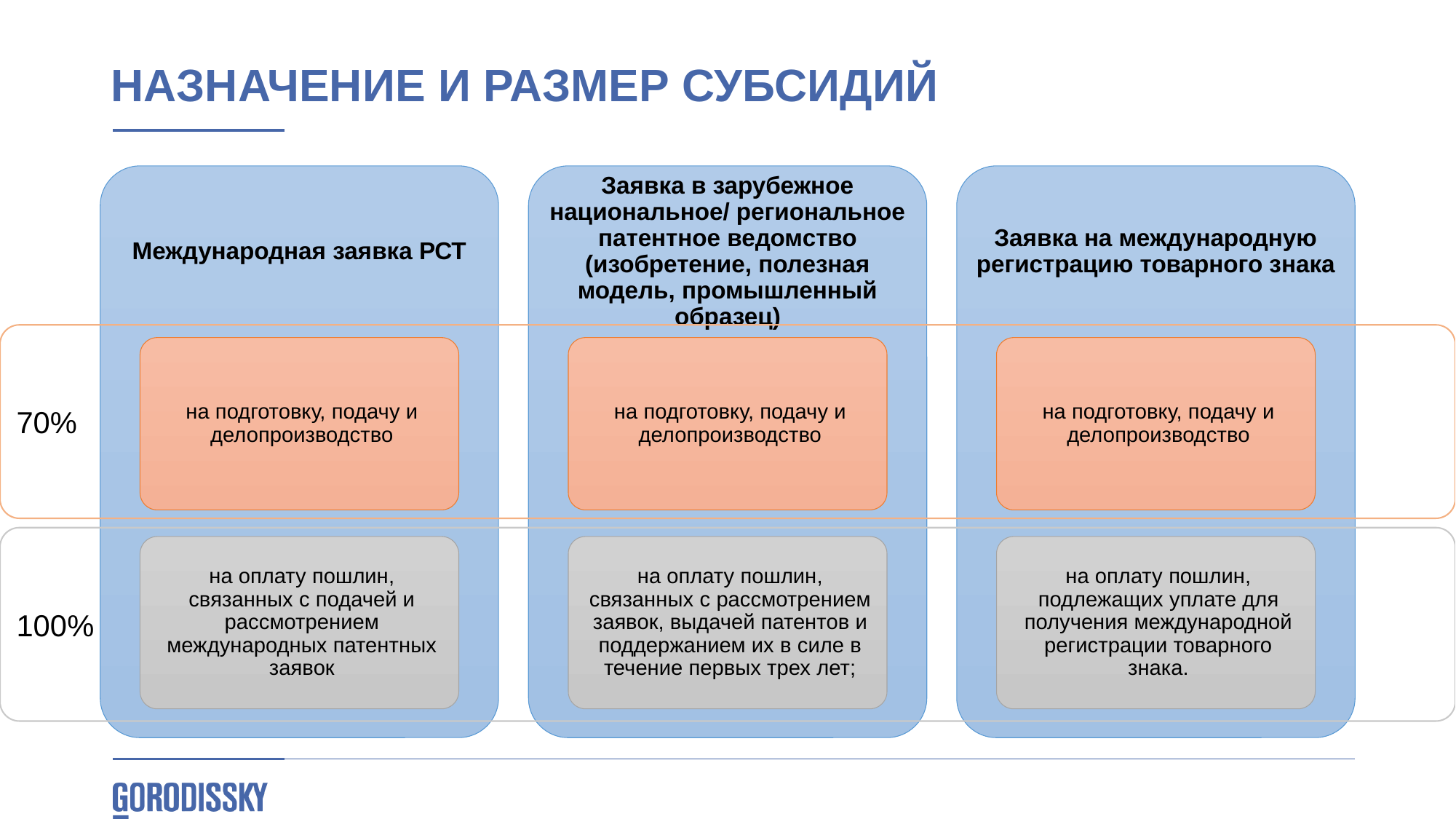

# Назначение и размер субсидий
Международная заявка РСТ
на подготовку, подачу и делопроизводство
на оплату пошлин, связанных с подачей и рассмотрением международных патентных заявок
Заявка в зарубежное национальное/ региональное патентное ведомство (изобретение, полезная модель, промышленный образец)
на подготовку, подачу и делопроизводство
на оплату пошлин, связанных с рассмотрением заявок, выдачей патентов и поддержанием их в силе в течение первых трех лет;
Заявка на международную регистрацию товарного знака
на подготовку, подачу и делопроизводство
на оплату пошлин, подлежащих уплате для получения международной регистрации товарного знака.
70%
100%